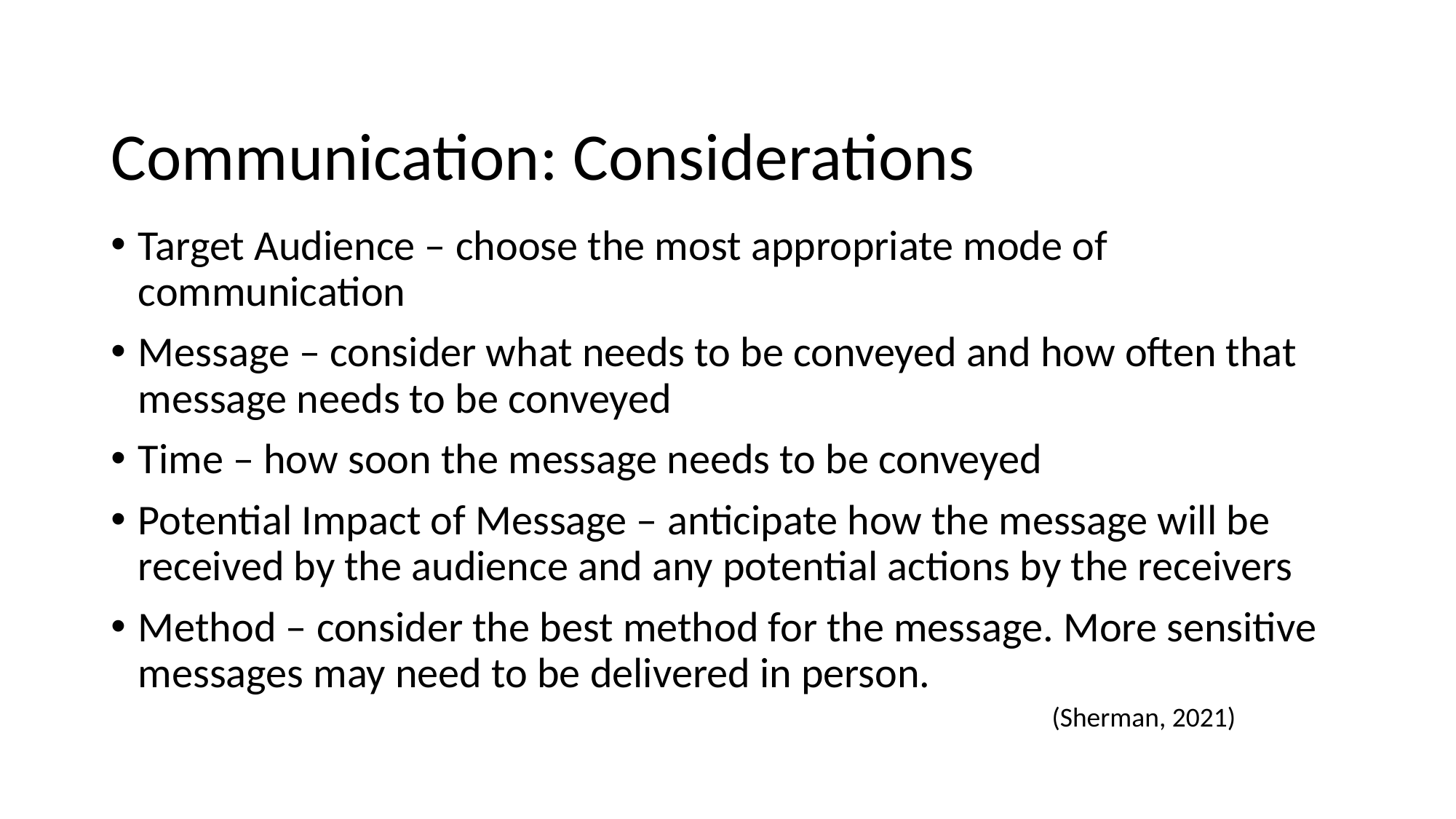

# Communication: Considerations
Target Audience – choose the most appropriate mode of communication
Message – consider what needs to be conveyed and how often that message needs to be conveyed
Time – how soon the message needs to be conveyed
Potential Impact of Message – anticipate how the message will be received by the audience and any potential actions by the receivers
Method – consider the best method for the message. More sensitive messages may need to be delivered in person.
(Sherman, 2021)